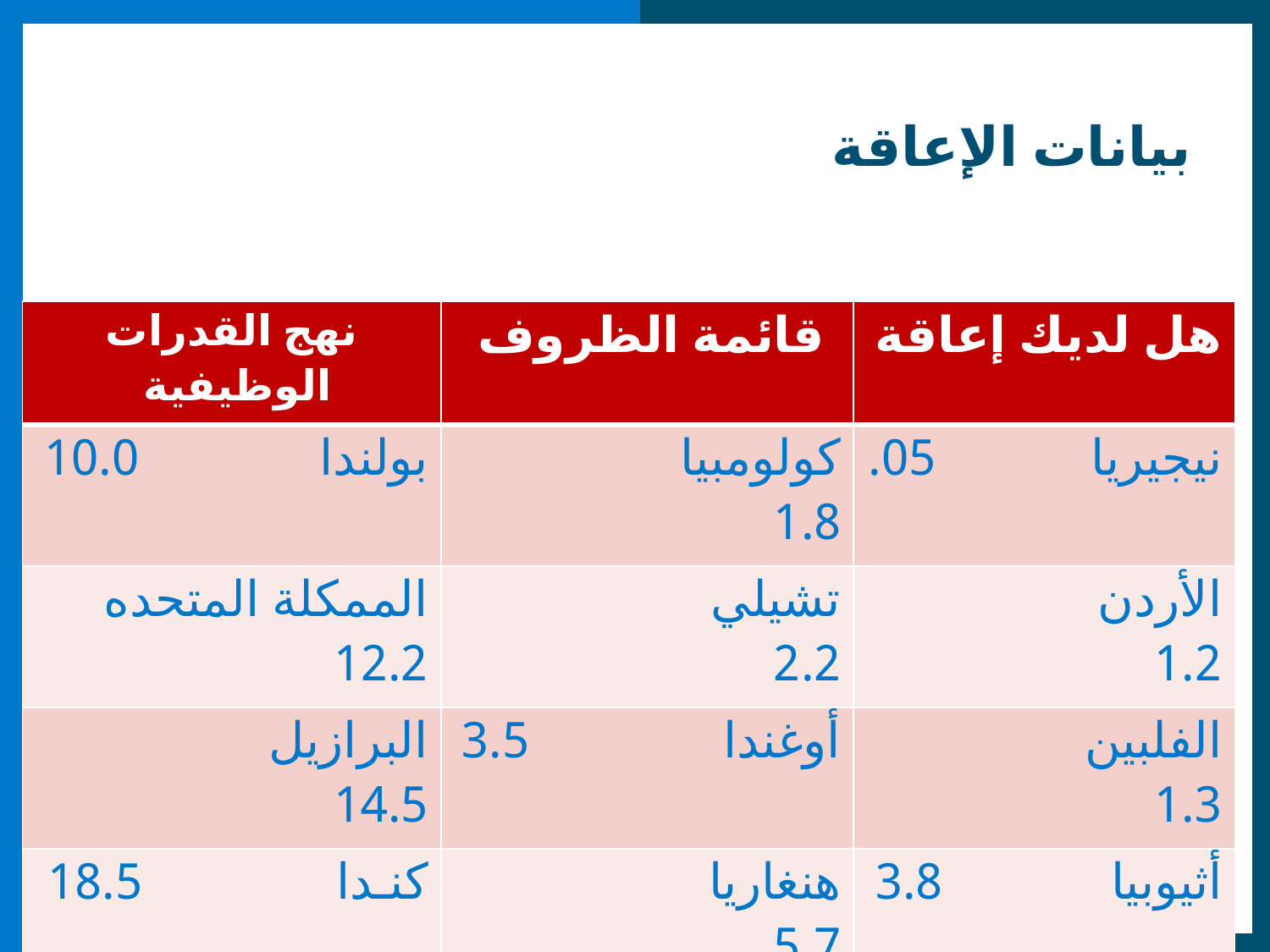

# بيانات الإعاقة
| نهج القدرات الوظيفية | قائمة الظروف | هل لديك إعاقة |
| --- | --- | --- |
| بولندا 10.0 | كولومبيا 1.8 | نيجيريا 05. |
| الممكلة المتحده 12.2 | تشيلي 2.2 | الأردن 1.2 |
| البرازيل 14.5 | أوغندا 3.5 | الفلبين 1.3 |
| كنـدا 18.5 | هنغاريا 5.7 | أثيوبيا 3.8 |
4